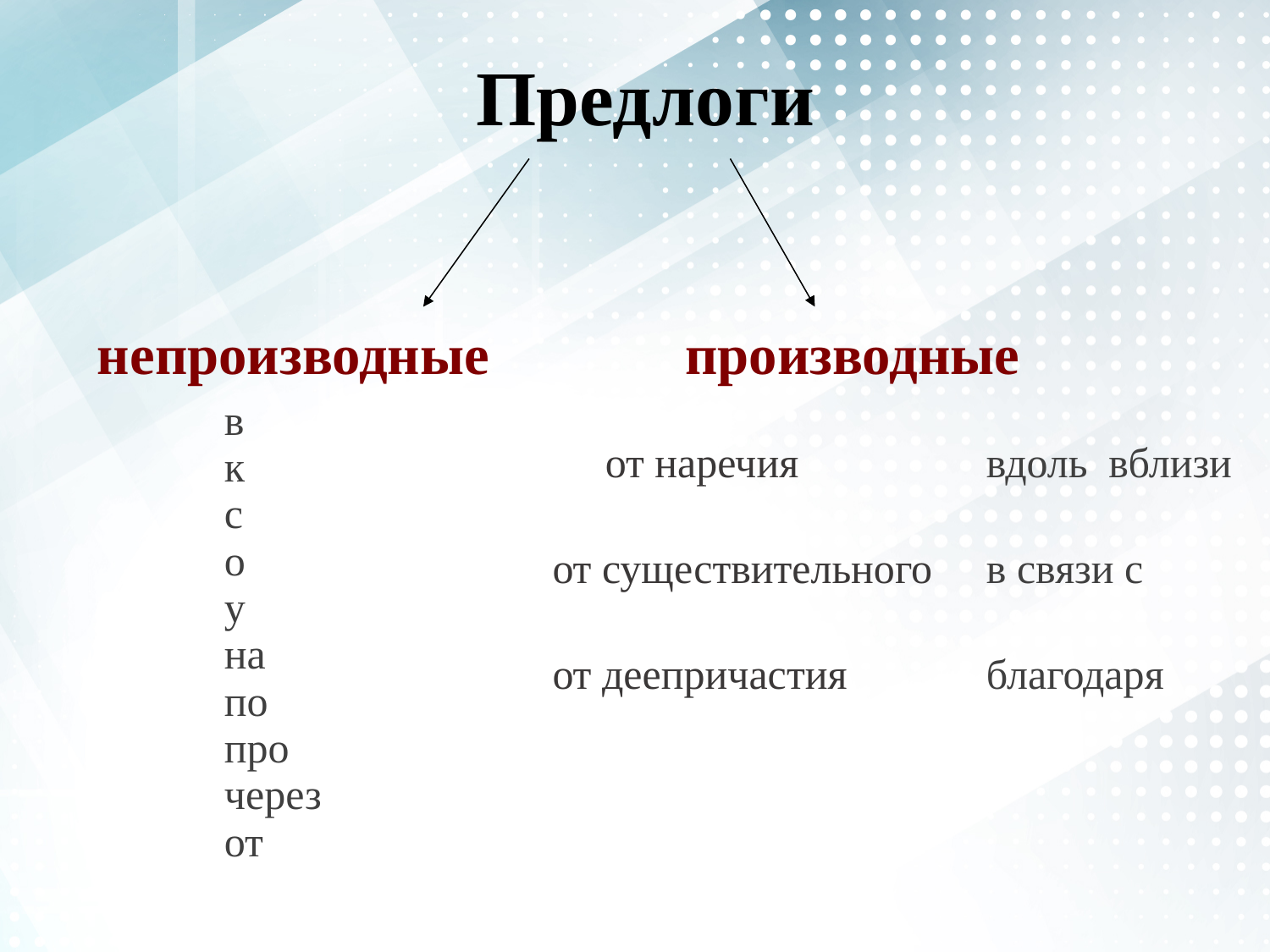

Предлоги

| непроизводные | производные |
| --- | --- |

| в к с о у на по про через от |
| --- |
| от наречия |
| --- |
| вдоль вблизи |
| --- |
| от существительного |
| --- |
| в связи с |
| --- |
| от деепричастия |
| --- |
| благодаря |
| --- |